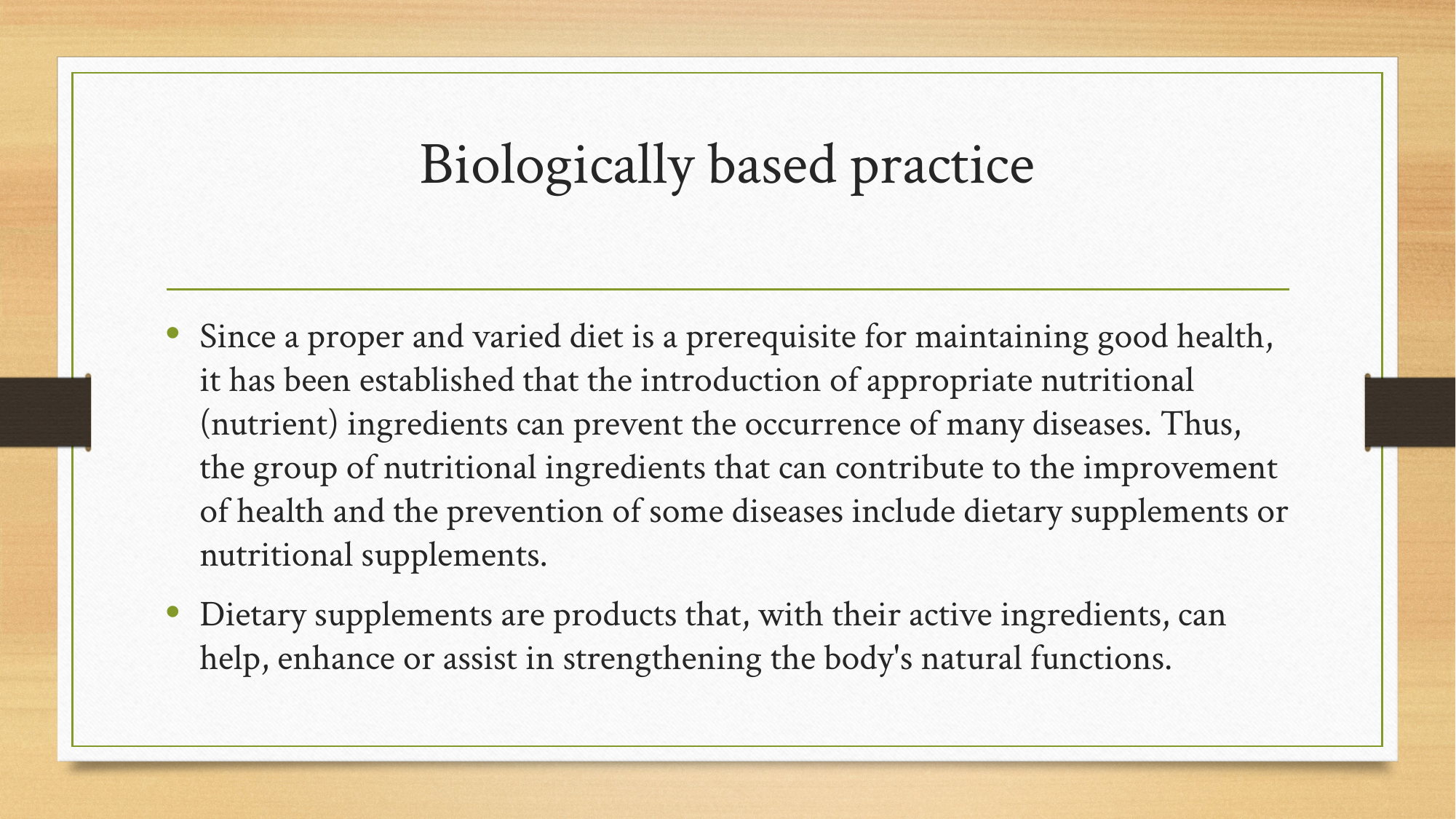

# Biologically based practice
Since a proper and varied diet is a prerequisite for maintaining good health, it has been established that the introduction of appropriate nutritional (nutrient) ingredients can prevent the occurrence of many diseases. Thus, the group of nutritional ingredients that can contribute to the improvement of health and the prevention of some diseases include dietary supplements or nutritional supplements.
Dietary supplements are products that, with their active ingredients, can help, enhance or assist in strengthening the body's natural functions.